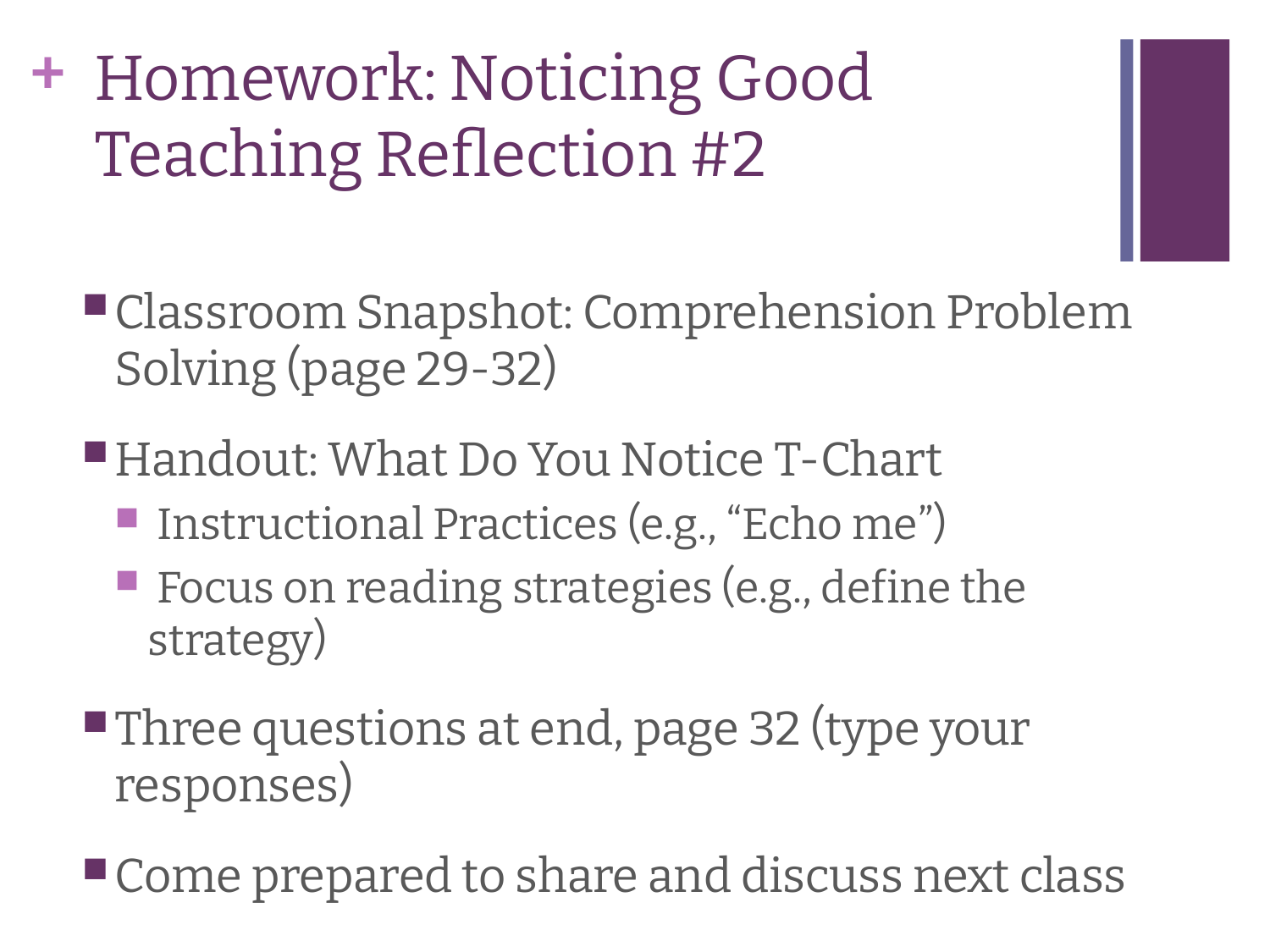

# Homework: Noticing Good Teaching Reflection #2
Classroom Snapshot: Comprehension Problem Solving (page 29-32)
Handout: What Do You Notice T-Chart
 Instructional Practices (e.g., “Echo me”)
 Focus on reading strategies (e.g., define the strategy)
Three questions at end, page 32 (type your responses)
Come prepared to share and discuss next class